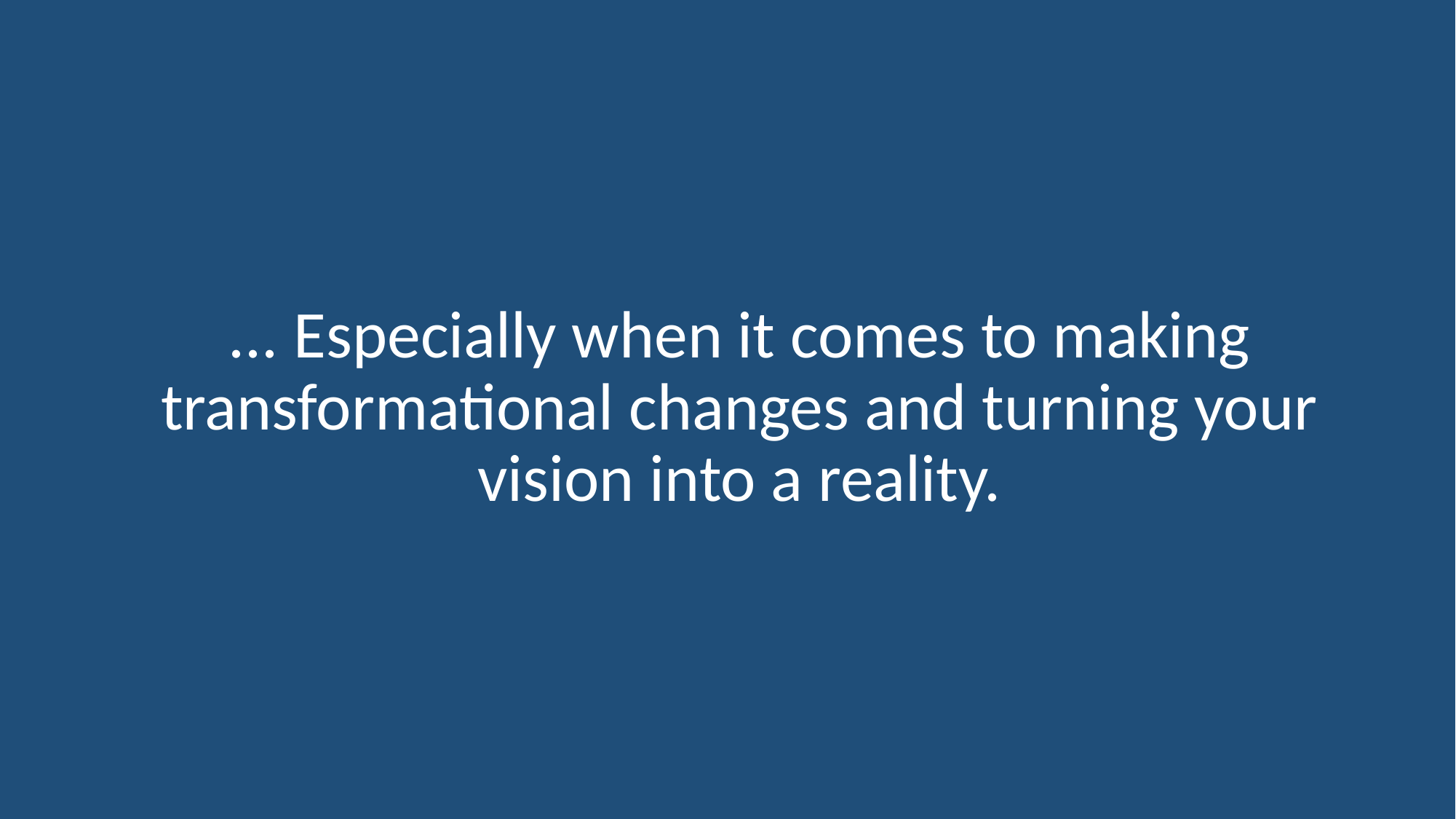

# ... Especially when it comes to making transformational changes and turning your vision into a reality.